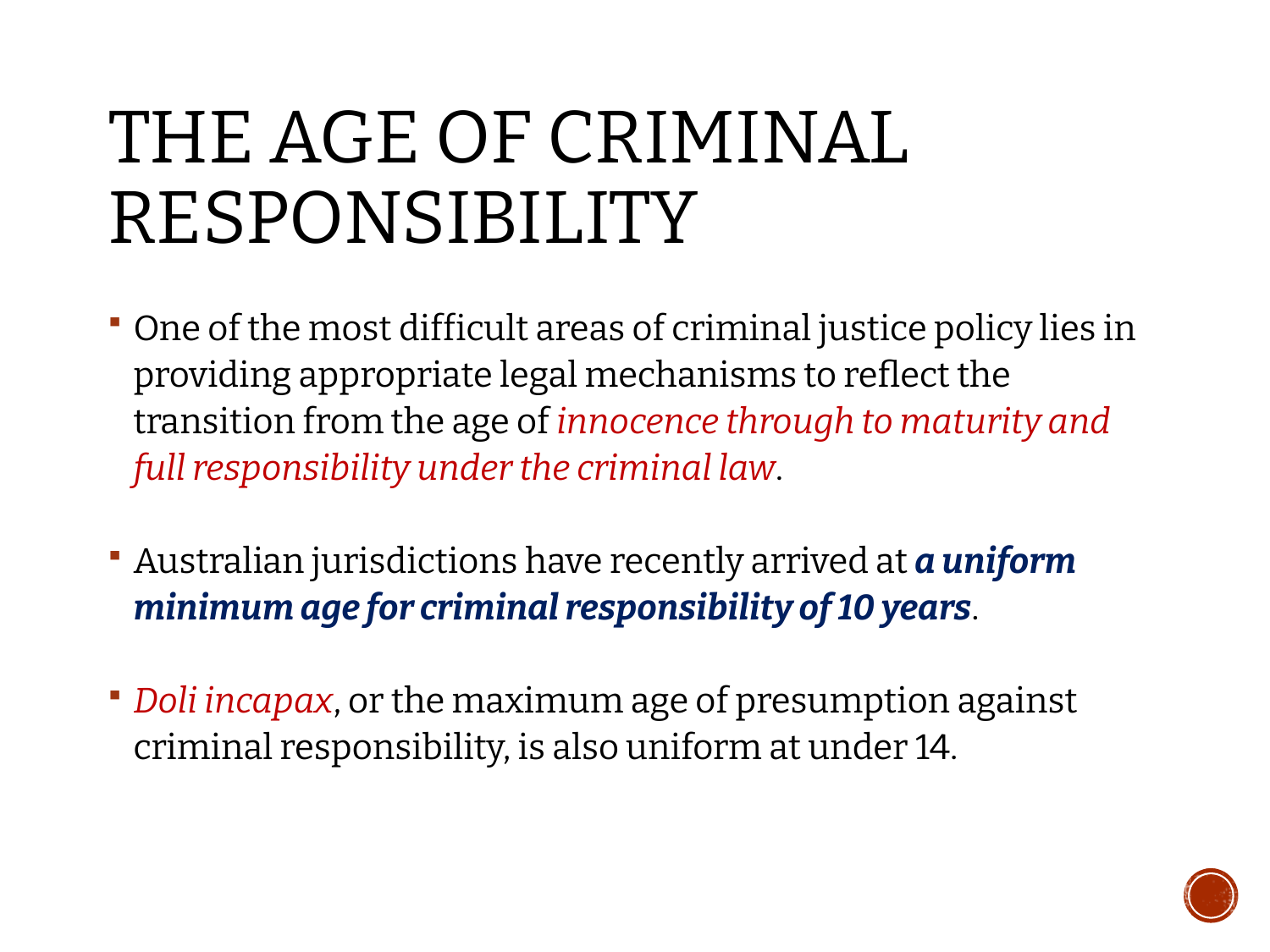

# The age of criminal responsibility
One of the most difficult areas of criminal justice policy lies in providing appropriate legal mechanisms to reflect the transition from the age of innocence through to maturity and full responsibility under the criminal law.

Australian jurisdictions have recently arrived at a uniform minimum age for criminal responsibility of 10 years.

Doli incapax, or the maximum age of presumption against criminal responsibility, is also uniform at under 14.